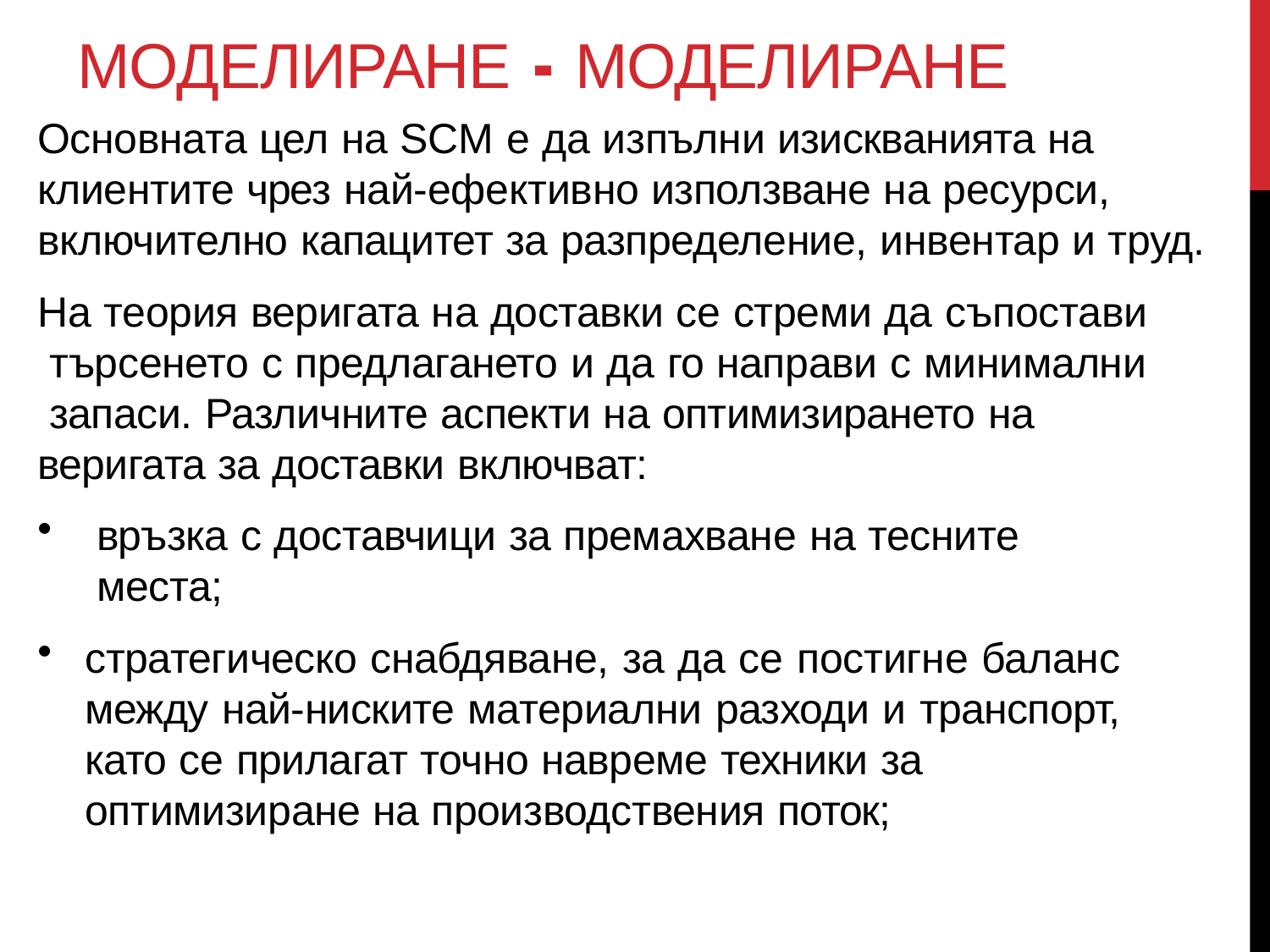

# МОДЕЛИРАНЕ - МОДЕЛИРАНЕ
Основната цел на SCM е да изпълни изискванията на  клиентите чрез най-ефективно използване на ресурси,  включително капацитет за разпределение, инвентар и труд.
На теория веригата на доставки се стреми да съпостави  търсенето с предлагането и да го направи с минимални  запаси. Различните аспекти на оптимизирането на  веригата за доставки включват:
връзка с доставчици за премахване на тесните места;
стратегическо снабдяване, за да се постигне баланс  между най-ниските материални разходи и транспорт,  като се прилагат точно навреме техники за
оптимизиране на производствения поток;